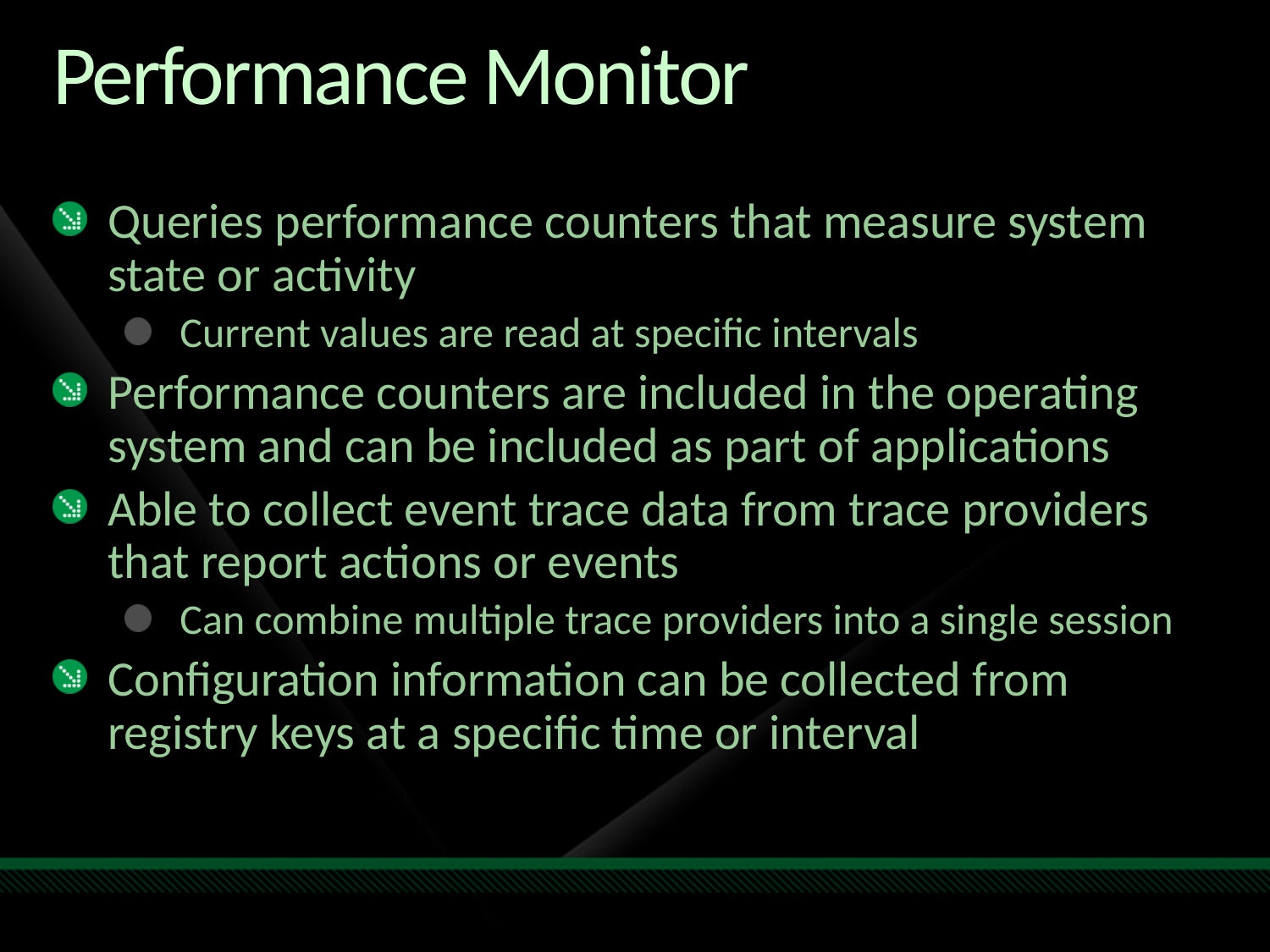

# Performance Monitor
Queries performance counters that measure system state or activity
Current values are read at specific intervals
Performance counters are included in the operating system and can be included as part of applications
Able to collect event trace data from trace providers that report actions or events
Can combine multiple trace providers into a single session
Configuration information can be collected from registry keys at a specific time or interval